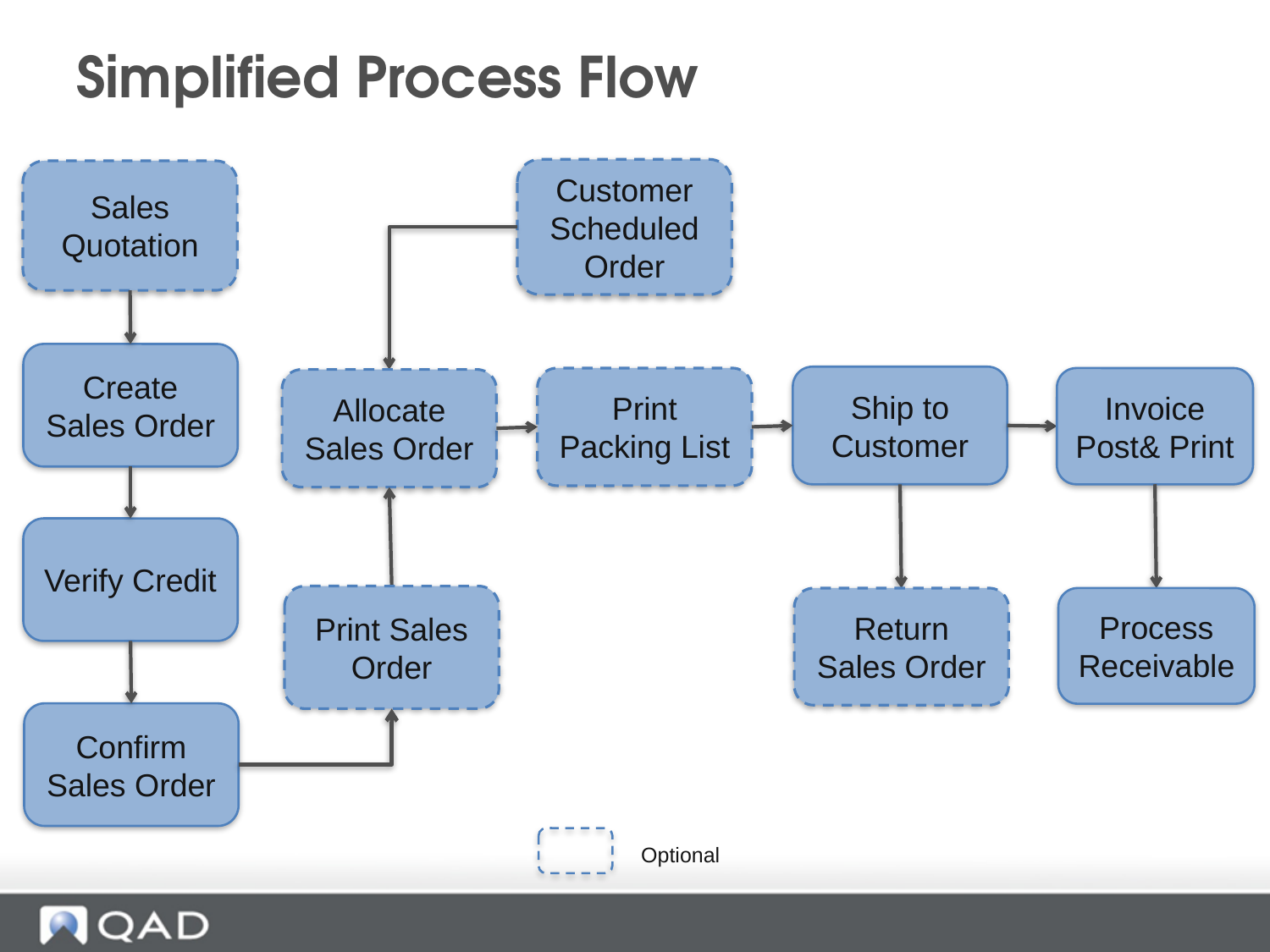

# Simplified Process Flow
Customer Scheduled Order
Sales Quotation
Create Sales Order
Ship to Customer
Print Packing List
Invoice Post& Print
Allocate Sales Order
Verify Credit
Print Sales Order
Return Sales Order
Process Receivable
Confirm Sales Order

Optional